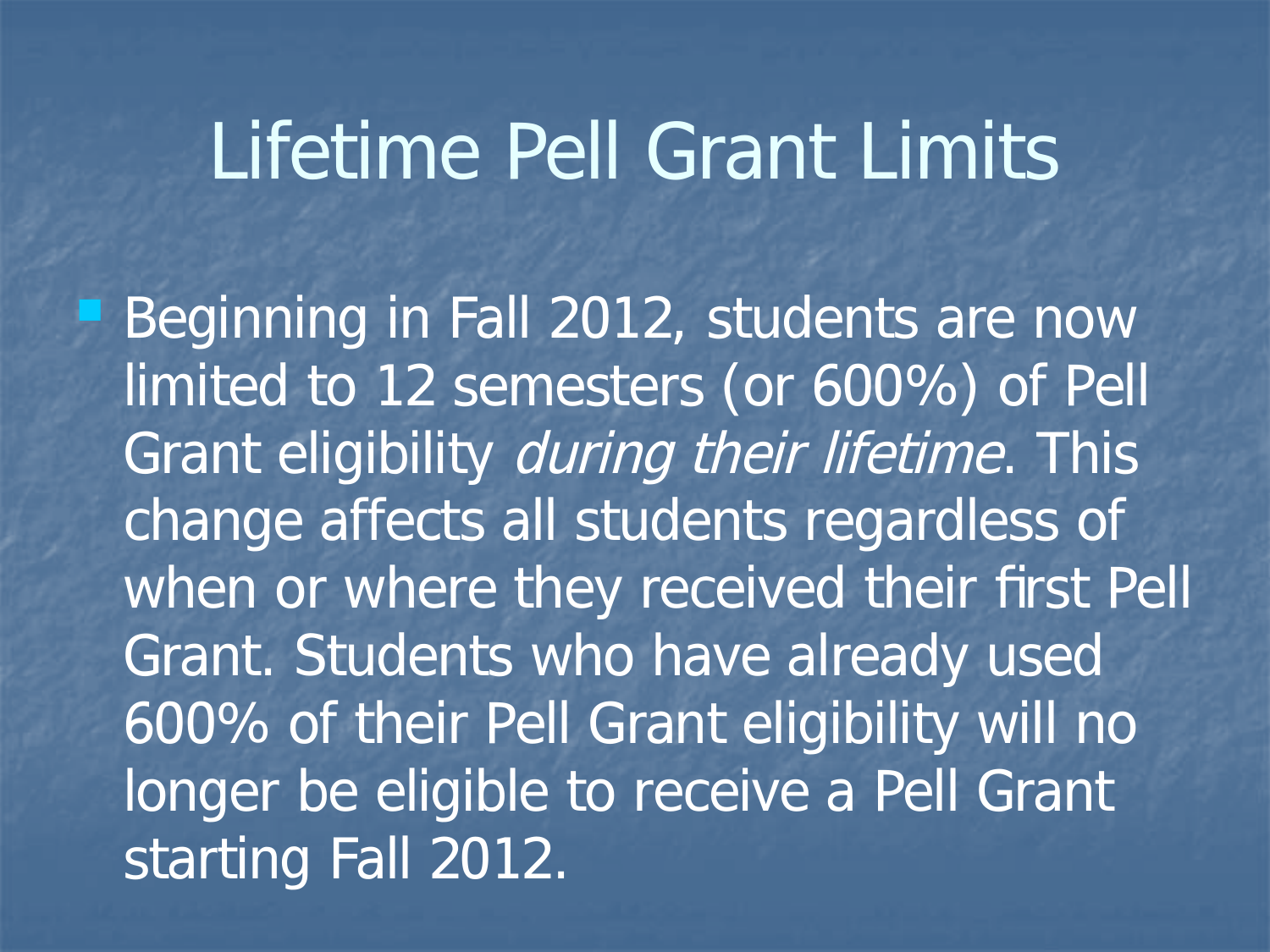

# Lifetime Pell Grant Limits
Beginning in Fall 2012, students are now limited to 12 semesters (or 600%) of Pell Grant eligibility during their lifetime. This change affects all students regardless of when or where they received their first Pell Grant. Students who have already used 600% of their Pell Grant eligibility will no longer be eligible to receive a Pell Grant starting Fall 2012.